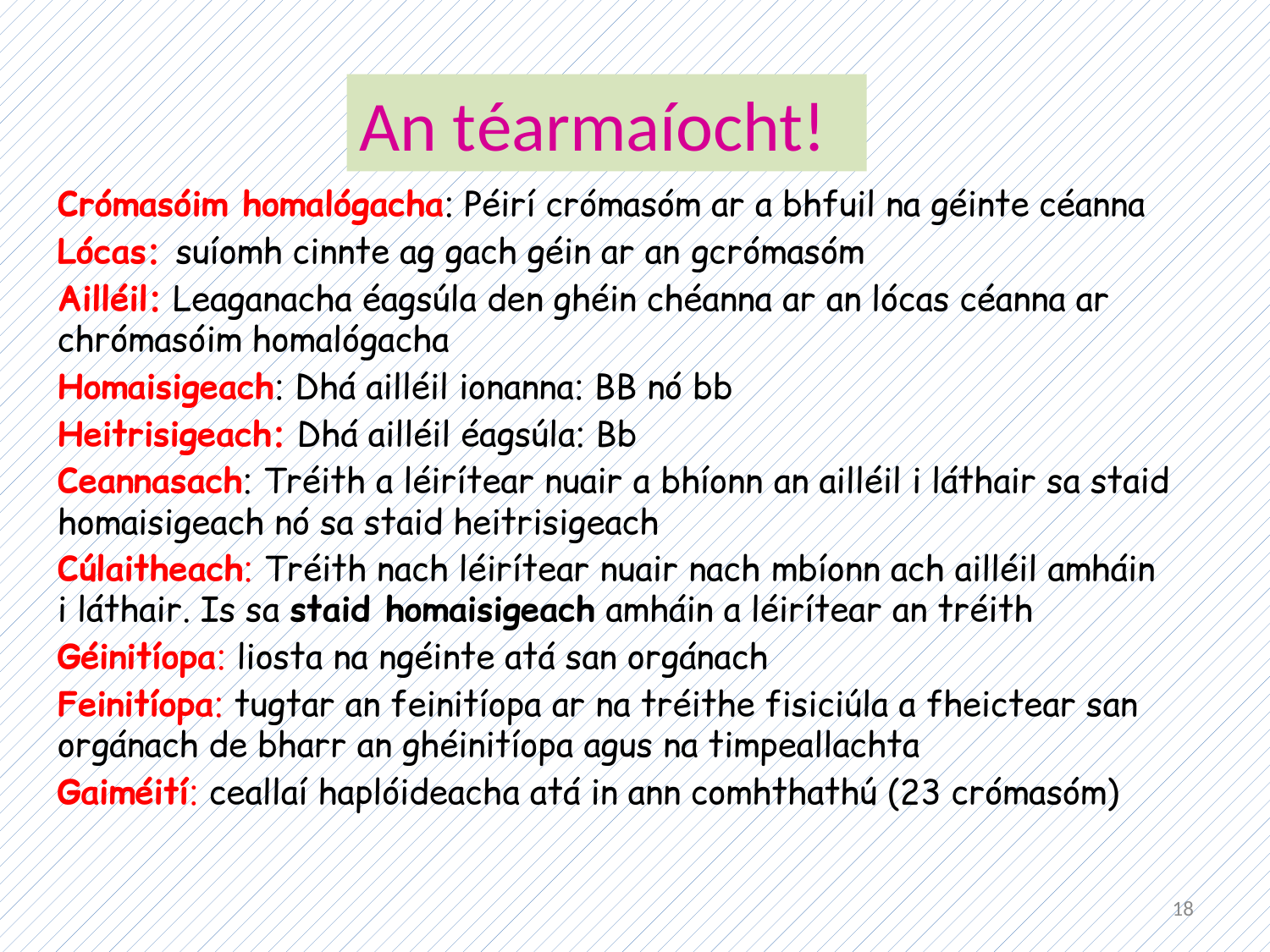

An téarmaíocht!
Crómasóim homalógacha: Péirí crómasóm ar a bhfuil na géinte céanna
Lócas: suíomh cinnte ag gach géin ar an gcrómasóm
Ailléil: Leaganacha éagsúla den ghéin chéanna ar an lócas céanna ar chrómasóim homalógacha
Homaisigeach: Dhá ailléil ionanna: BB nó bb
Heitrisigeach: Dhá ailléil éagsúla: Bb
Ceannasach: Tréith a léirítear nuair a bhíonn an ailléil i láthair sa staid homaisigeach nó sa staid heitrisigeach
Cúlaitheach: Tréith nach léirítear nuair nach mbíonn ach ailléil amháin i láthair. Is sa staid homaisigeach amháin a léirítear an tréith
Géinitíopa: liosta na ngéinte atá san orgánach
Feinitíopa: tugtar an feinitíopa ar na tréithe fisiciúla a fheictear san orgánach de bharr an ghéinitíopa agus na timpeallachta
Gaiméití: ceallaí haplóideacha atá in ann comhthathú (23 crómasóm)

18